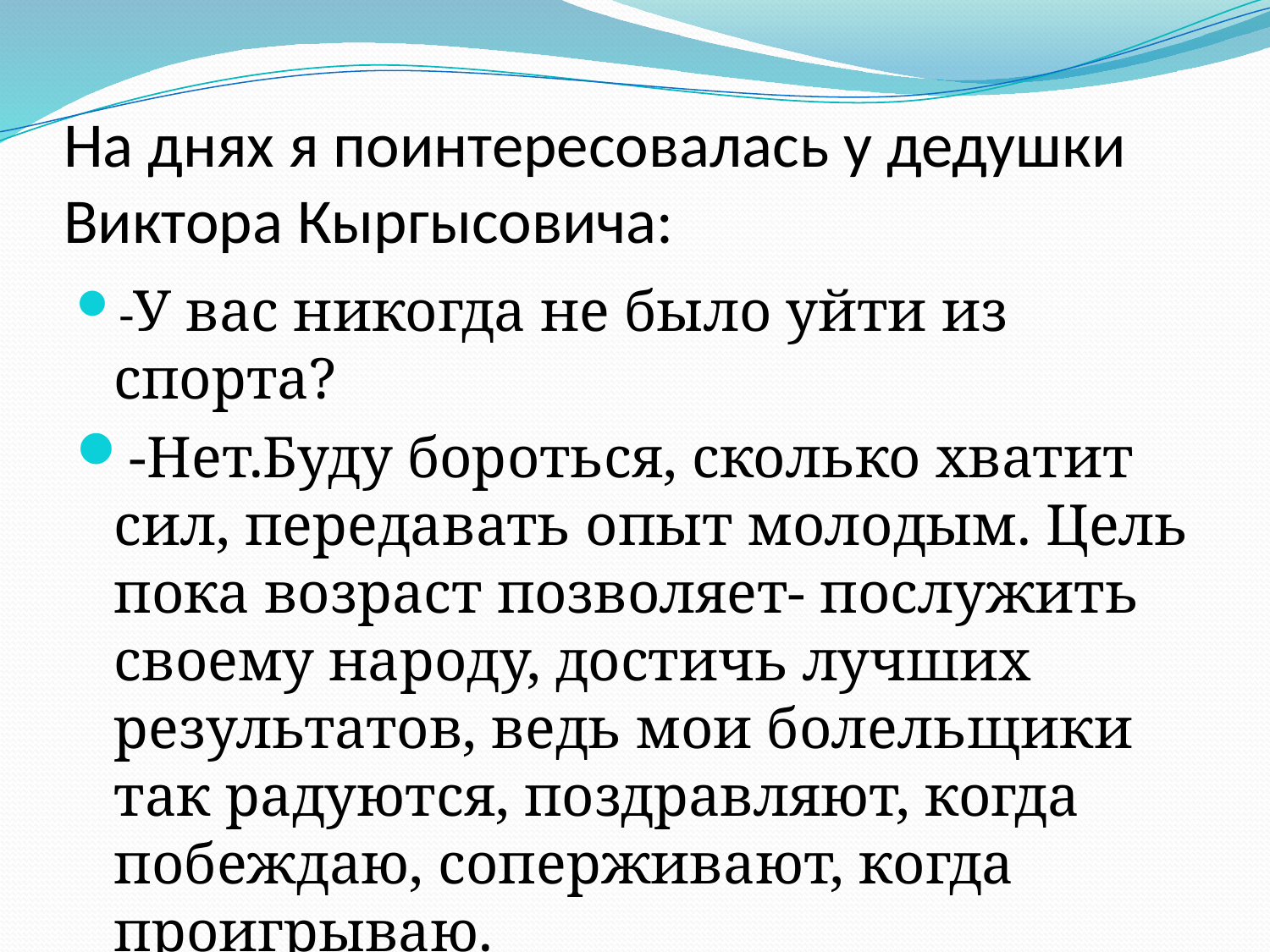

# На днях я поинтересовалась у дедушки Виктора Кыргысовича:
-У вас никогда не было уйти из спорта?
-Нет.Буду бороться, сколько хватит сил, передавать опыт молодым. Цель пока возраст позволяет- послужить своему народу, достичь лучших результатов, ведь мои болельщики так радуются, поздравляют, когда побеждаю, соперживают, когда проигрываю.